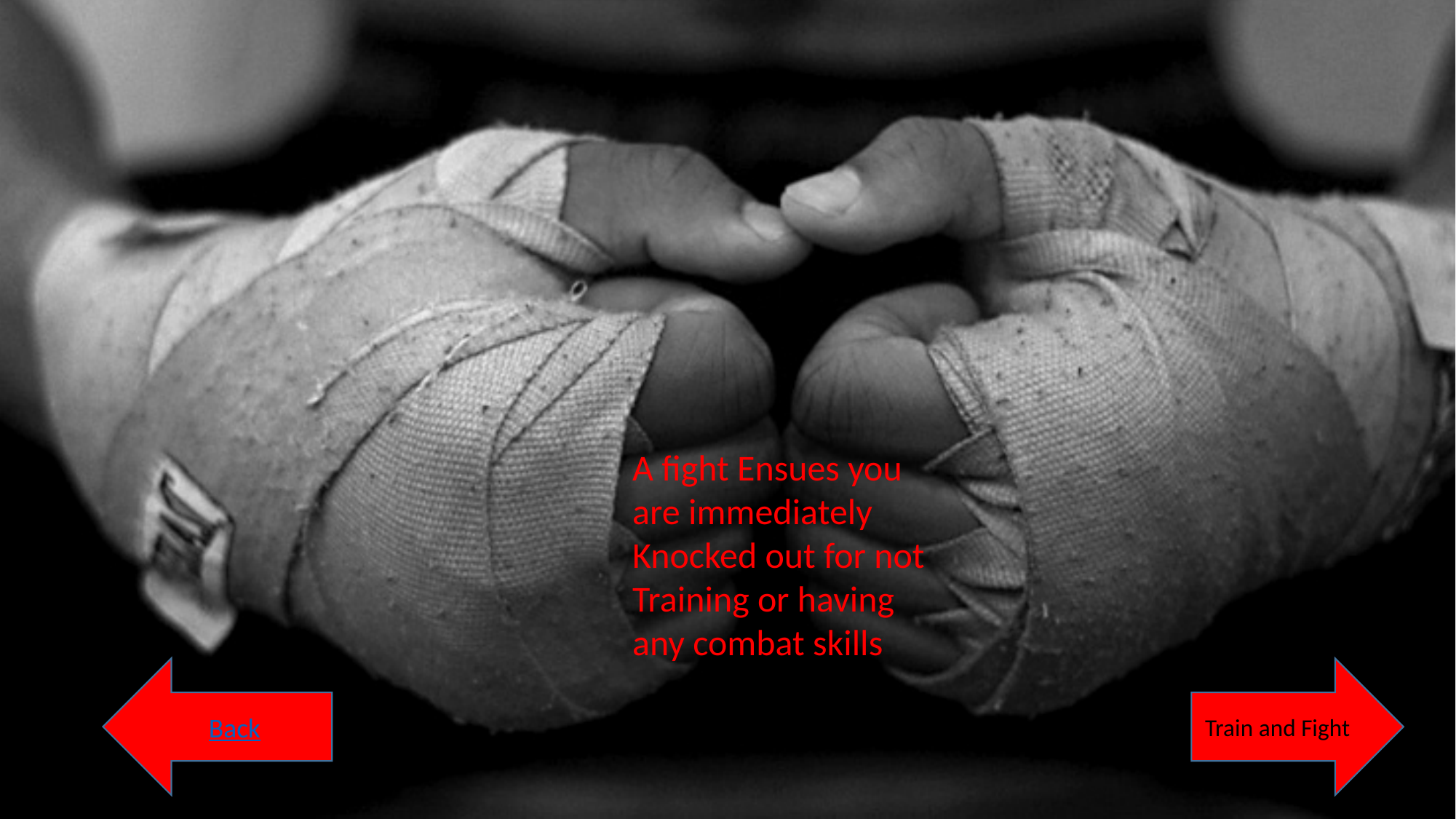

A fight Ensues you are immediately Knocked out for not Training or having any combat skills
Back
Train and Fight